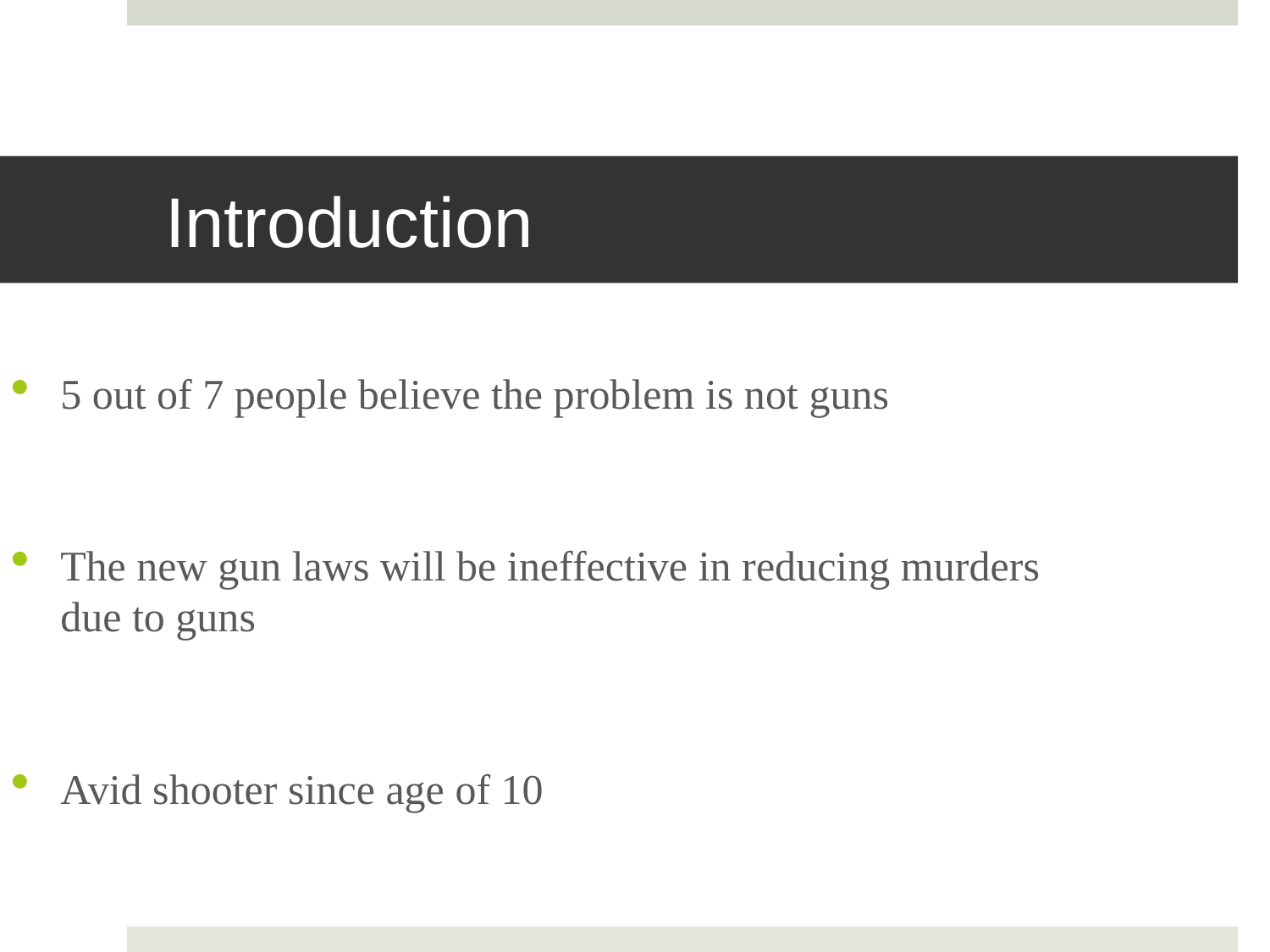

# Introduction
5 out of 7 people believe the problem is not guns

The new gun laws will be ineffective in reducing murders due to guns

Avid shooter since age of 10